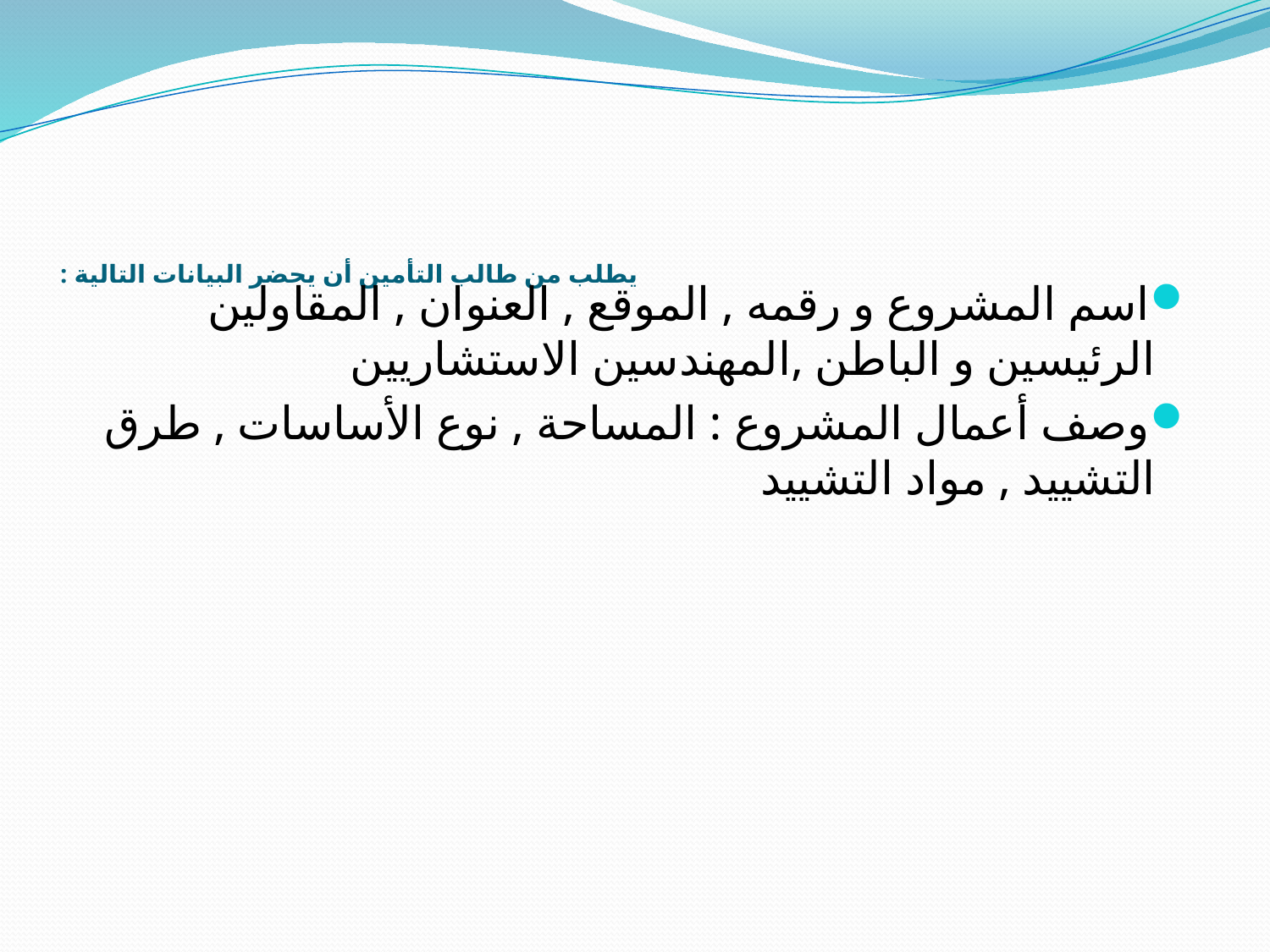

# يطلب من طالب التأمين أن يحضر البيانات التالية :
اسم المشروع و رقمه , الموقع , العنوان , المقاولين الرئيسين و الباطن ,المهندسين الاستشاريين
وصف أعمال المشروع : المساحة , نوع الأساسات , طرق التشييد , مواد التشييد